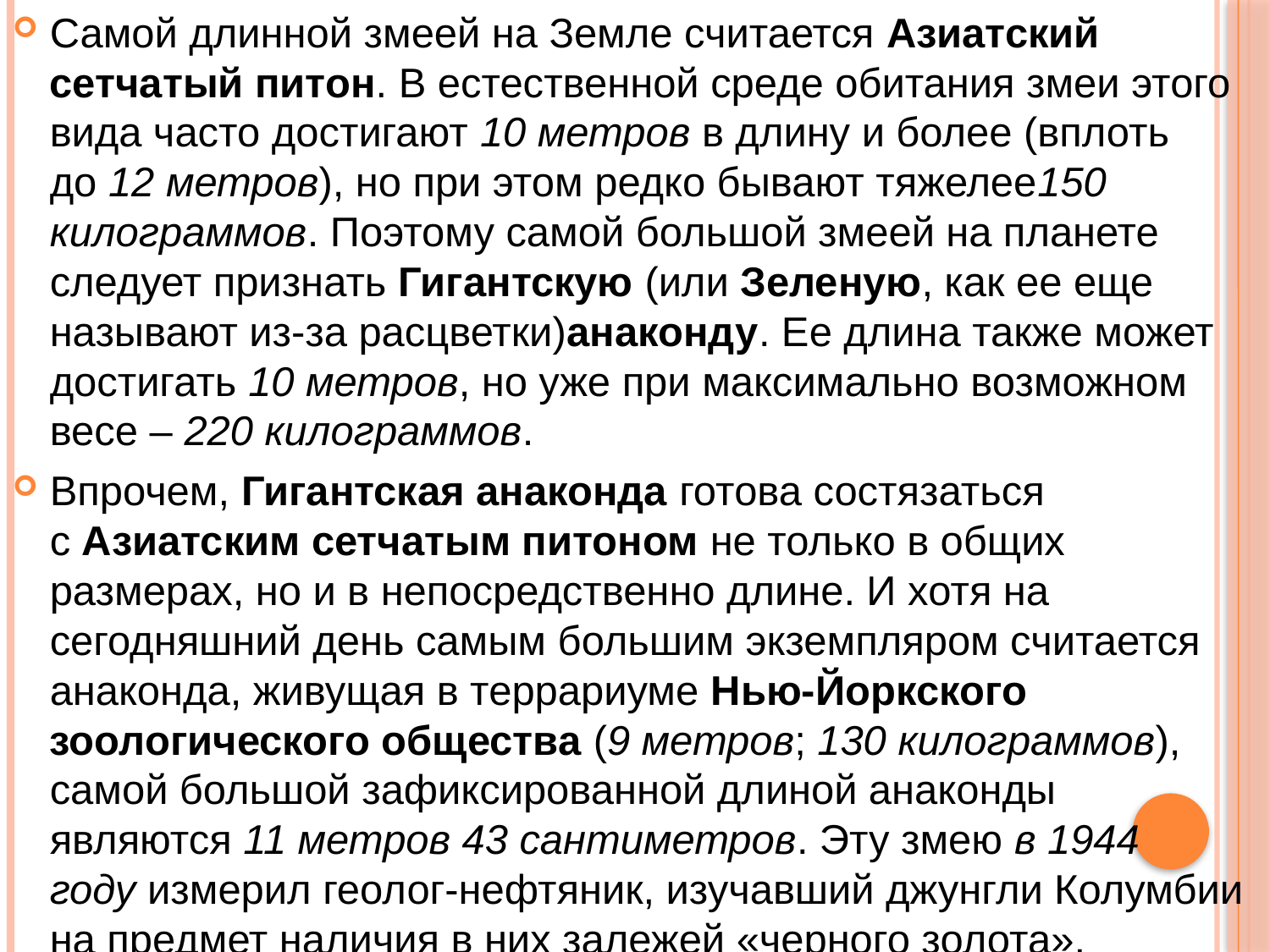

Самой длинной змеей на Земле считается Азиатский сетчатый питон. В естественной среде обитания змеи этого вида часто достигают 10 метров в длину и более (вплоть до 12 метров), но при этом редко бывают тяжелее150 килограммов. Поэтому самой большой змеей на планете следует признать Гигантскую (или Зеленую, как ее еще называют из-за расцветки)анаконду. Ее длина также может достигать 10 метров, но уже при максимально возможном весе – 220 килограммов.
Впрочем, Гигантская анаконда готова состязаться с Азиатским сетчатым питоном не только в общих размерах, но и в непосредственно длине. И хотя на сегодняшний день самым большим экземпляром считается анаконда, живущая в террариуме Нью-Йоркского зоологического общества (9 метров; 130 килограммов), самой большой зафиксированной длиной анаконды являются 11 метров 43 сантиметров. Эту змею в 1944 году измерил геолог-нефтяник, изучавший джунгли Колумбии на предмет наличия в них залежей «черного золота».

#